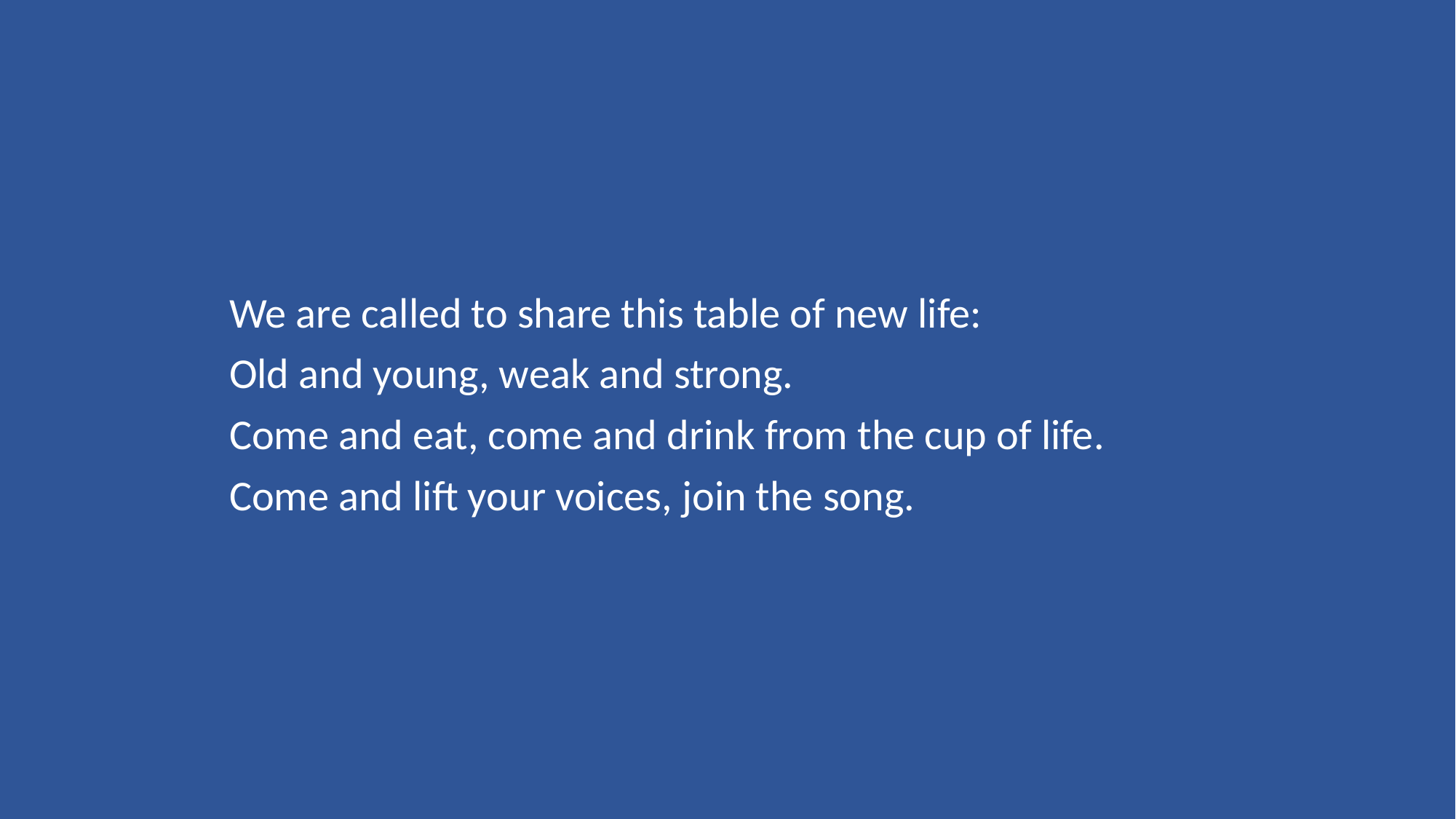

We are called to share this table of new life:
Old and young, weak and strong.
Come and eat, come and drink from the cup of life.
Come and lift your voices, join the song.